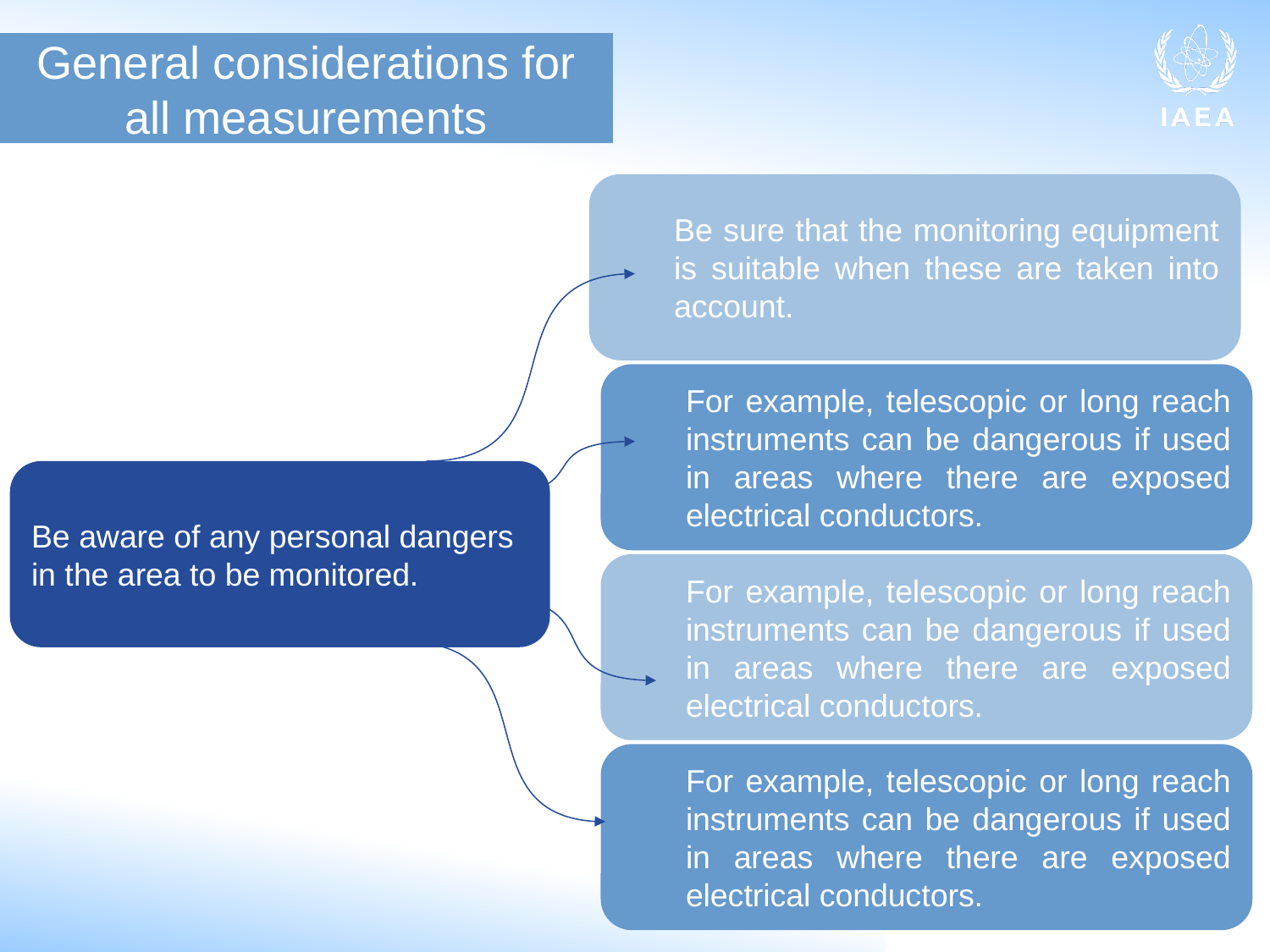

General considerations for all measurements
Be sure that the monitoring equipment is suitable when these are taken into account.
For example, telescopic or long reach instruments can be dangerous if used in areas where there are exposed electrical conductors.
Be aware of any personal dangers in the area to be monitored.
For example, telescopic or long reach instruments can be dangerous if used in areas where there are exposed electrical conductors.
For example, telescopic or long reach instruments can be dangerous if used in areas where there are exposed electrical conductors.